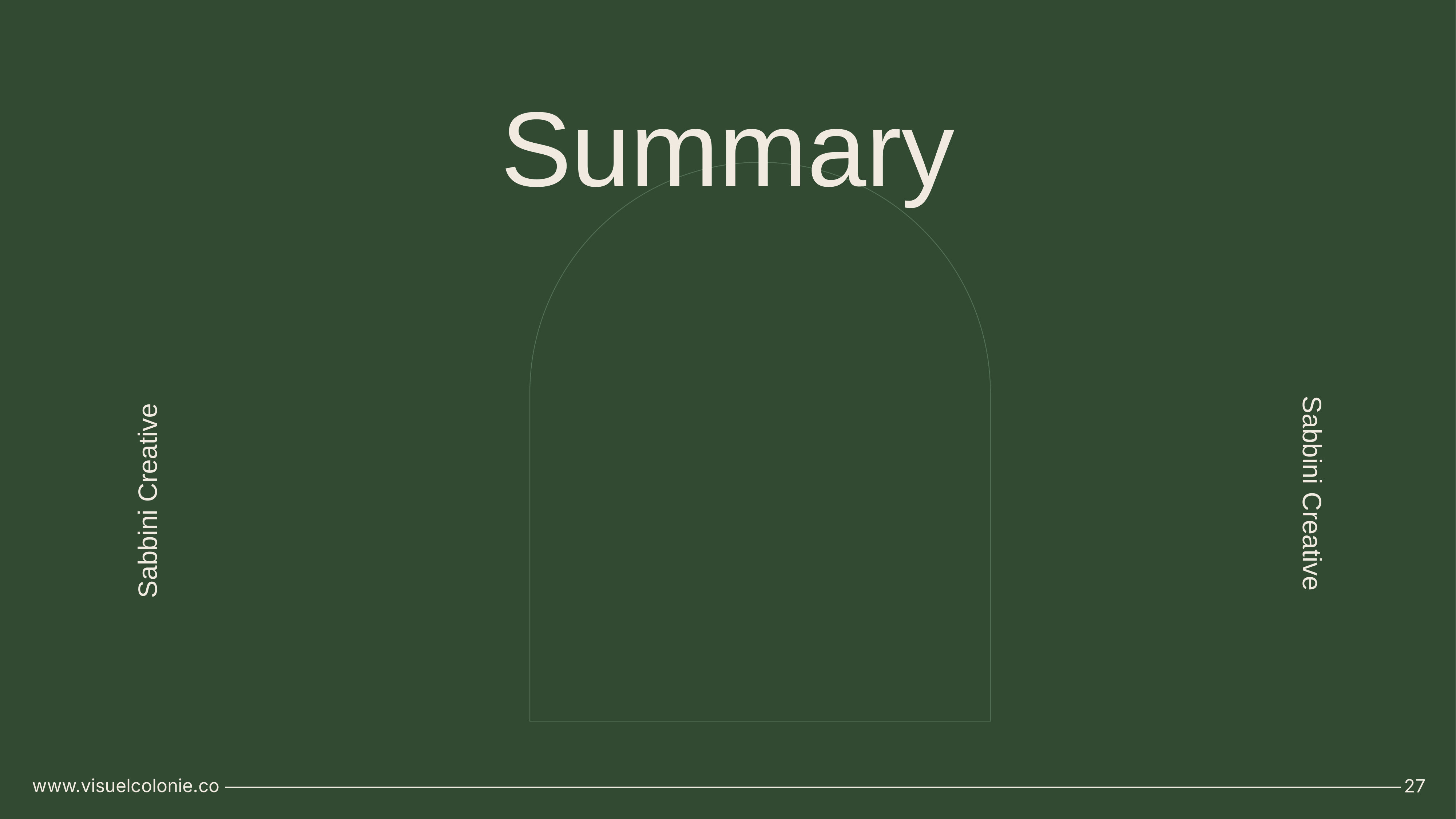

Summary

Sabbini Creative
Sabbini Creative
www.visuelcolonie.co
27